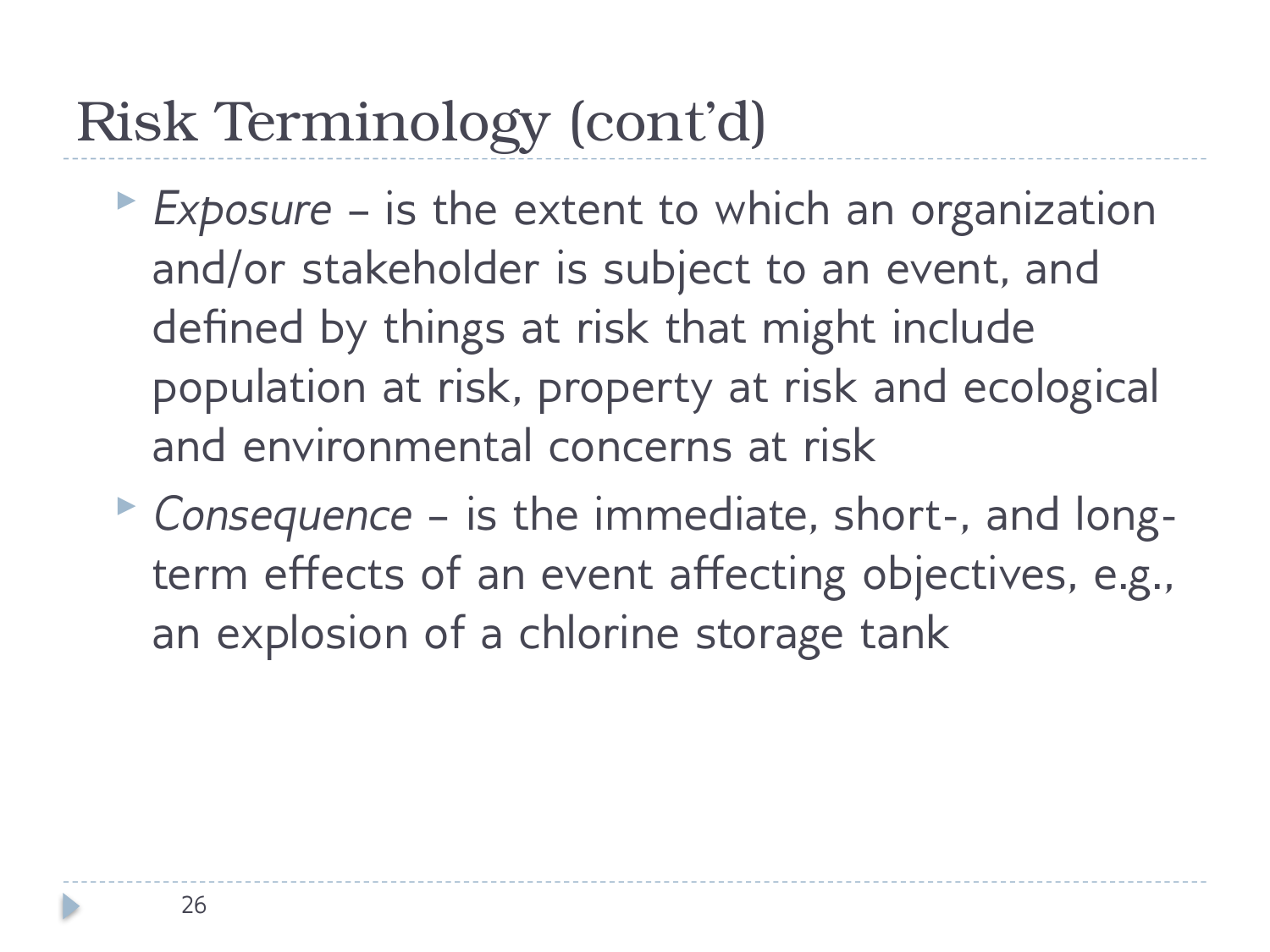

# Risk Terminology (cont’d)
Exposure – is the extent to which an organization and/or stakeholder is subject to an event, and defined by things at risk that might include population at risk, property at risk and ecological and environmental concerns at risk
Consequence – is the immediate, short-, and long-term effects of an event affecting objectives, e.g., an explosion of a chlorine storage tank

26